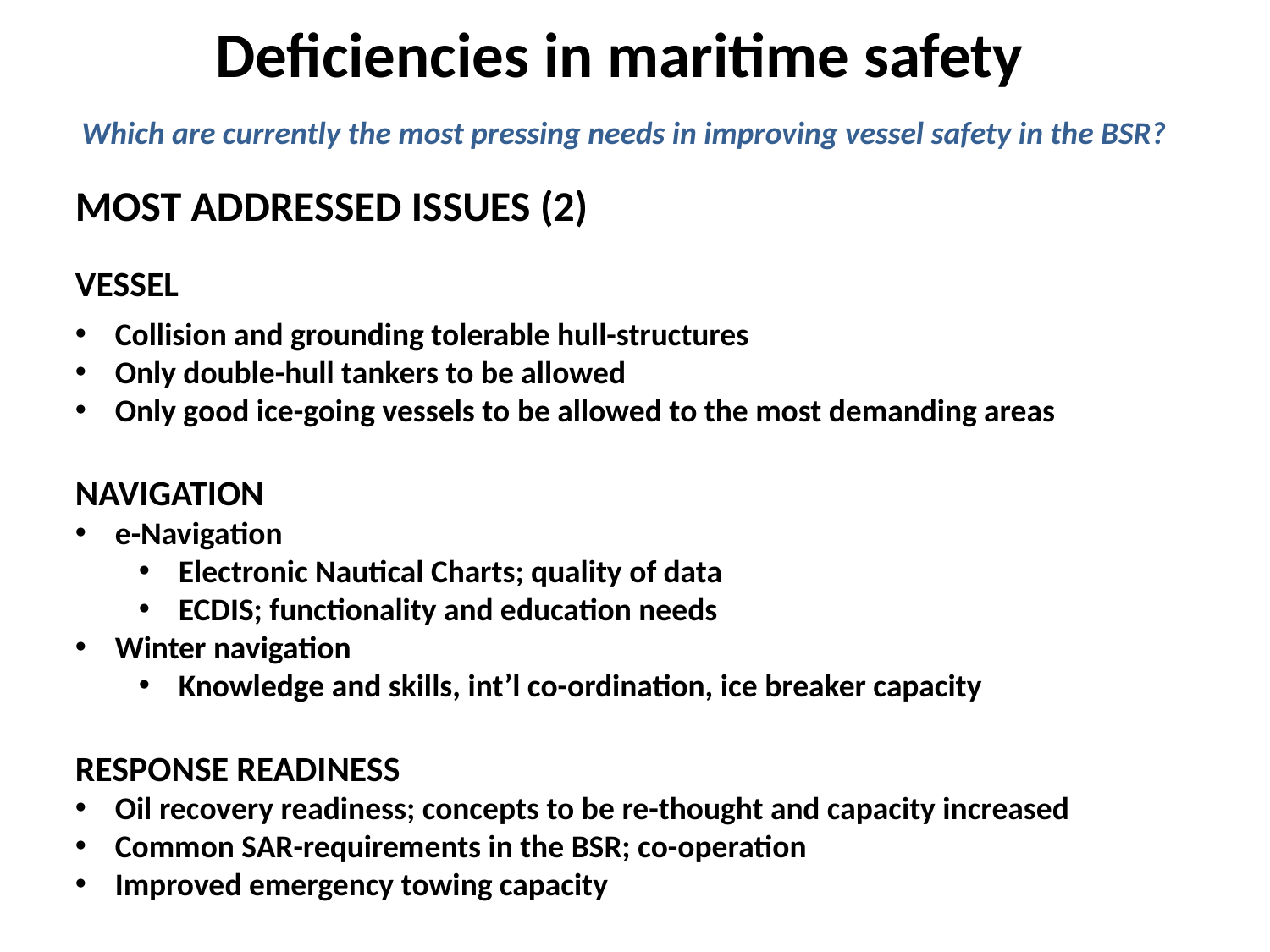

Deficiencies in maritime safety
Which are currently the most pressing needs in improving vessel safety in the BSR?
MOST ADDRESSED ISSUES (2)
VESSEL
Collision and grounding tolerable hull-structures
Only double-hull tankers to be allowed
Only good ice-going vessels to be allowed to the most demanding areas

NAVIGATION
e-Navigation
Electronic Nautical Charts; quality of data
ECDIS; functionality and education needs
Winter navigation
Knowledge and skills, int’l co-ordination, ice breaker capacity

RESPONSE READINESS
Oil recovery readiness; concepts to be re-thought and capacity increased
Common SAR-requirements in the BSR; co-operation
Improved emergency towing capacity